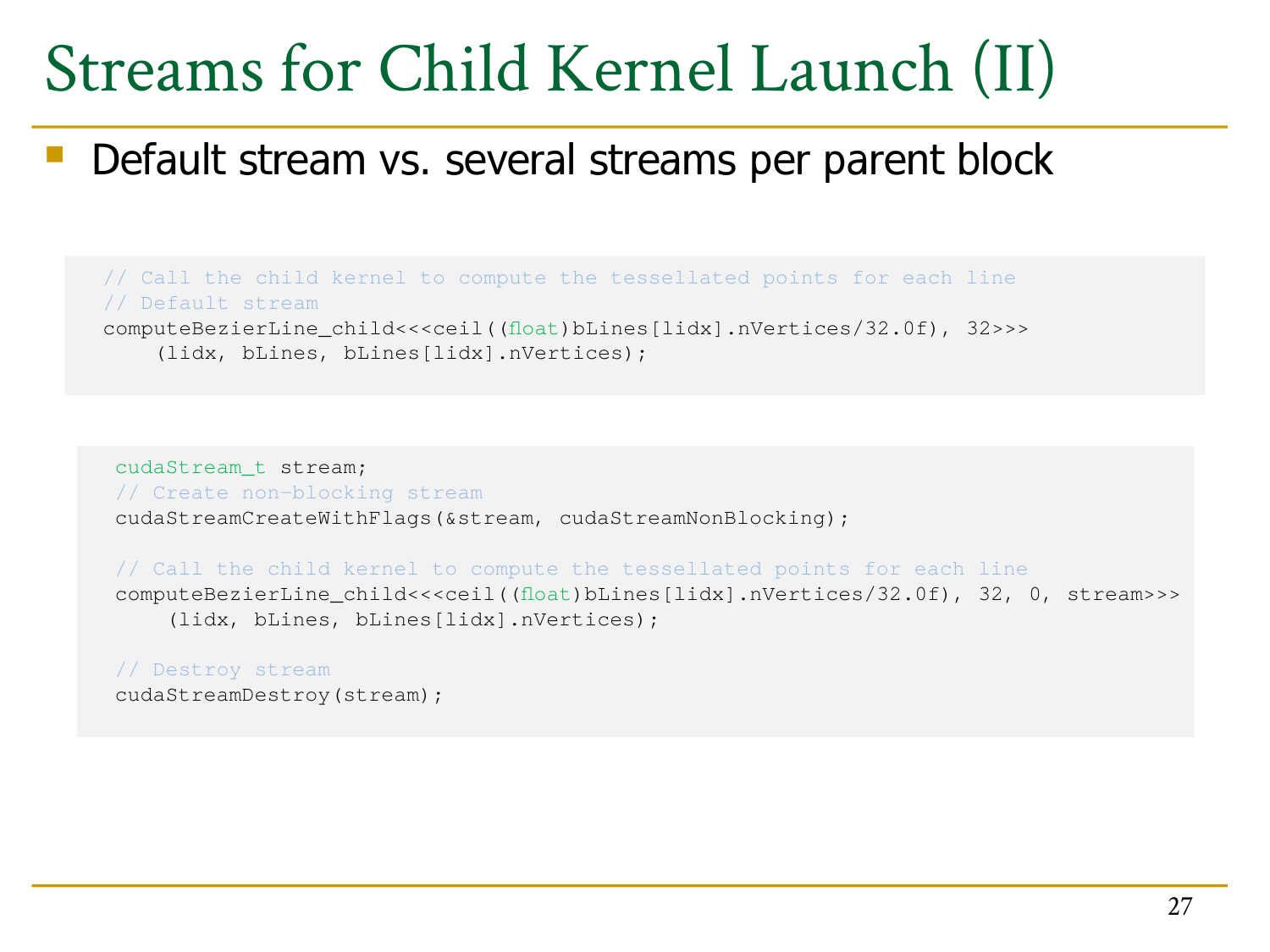

# Streams for Child Kernel Launch (II)
Default stream vs. several streams per parent block
  // Call the child kernel to compute the tessellated points for each line
  // Default stream
  computeBezierLine_child<<<ceil((float)bLines[lidx].nVertices/32.0f), 32>>>
      (lidx, bLines, bLines[lidx].nVertices);

  cudaStream_t stream;
  // Create non-blocking stream
  cudaStreamCreateWithFlags(&stream, cudaStreamNonBlocking);

  // Call the child kernel to compute the tessellated points for each line
  computeBezierLine_child<<<ceil((float)bLines[lidx].nVertices/32.0f), 32, 0, stream>>>
      (lidx, bLines, bLines[lidx].nVertices);

  // Destroy stream
  cudaStreamDestroy(stream);

27